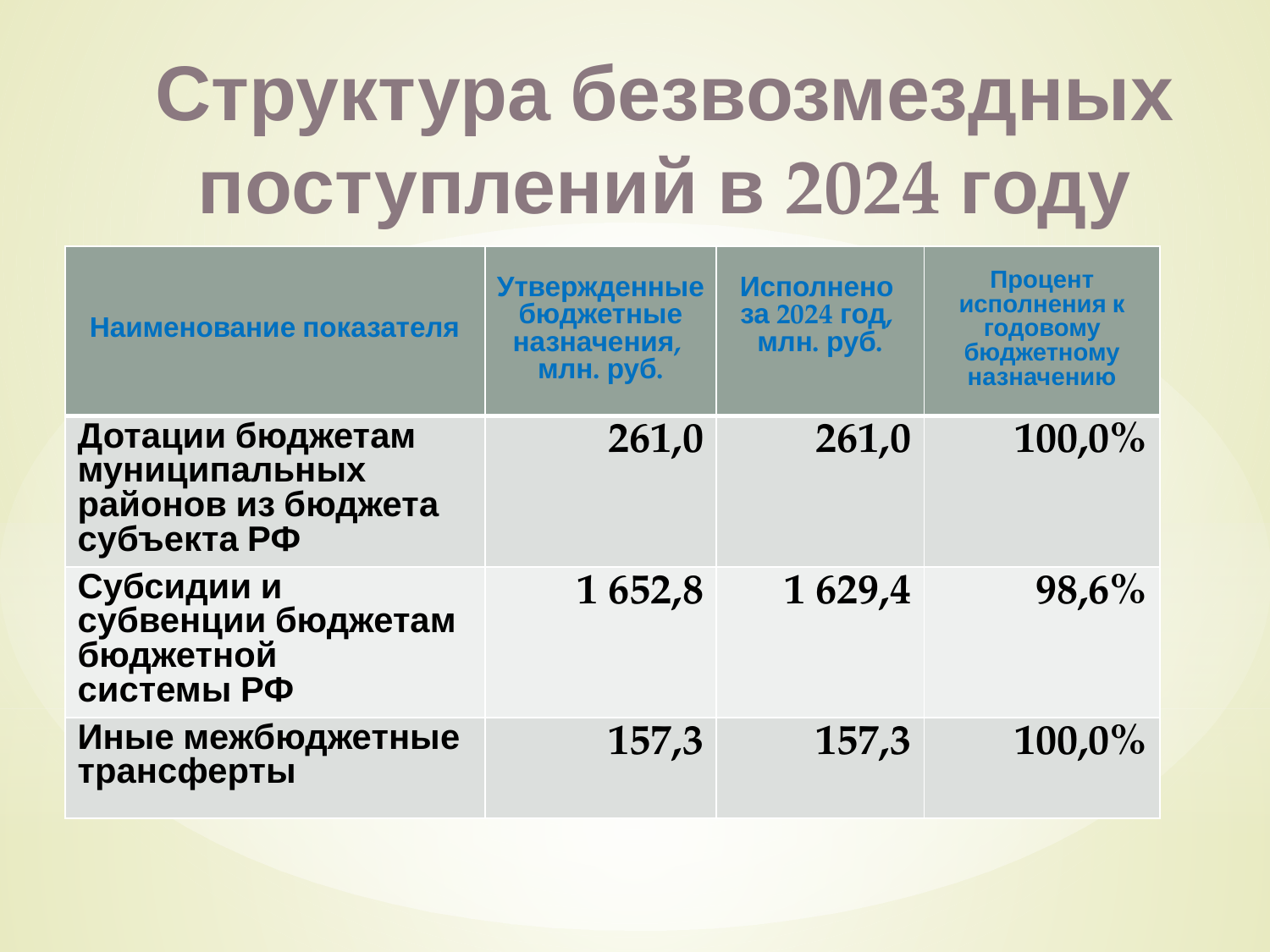

# Структура безвозмездных поступлений в 2024 году
| Наименование показателя | Утвержденные бюджетные назначения, млн. руб. | Исполнено за 2024 год, млн. руб. | Процент исполнения к годовому бюджетному назначению |
| --- | --- | --- | --- |
| Дотации бюджетам муниципальных районов из бюджета субъекта РФ | 261,0 | 261,0 | 100,0% |
| Субсидии и субвенции бюджетам бюджетной системы РФ | 1 652,8 | 1 629,4 | 98,6% |
| Иные межбюджетные трансферты | 157,3 | 157,3 | 100,0% |